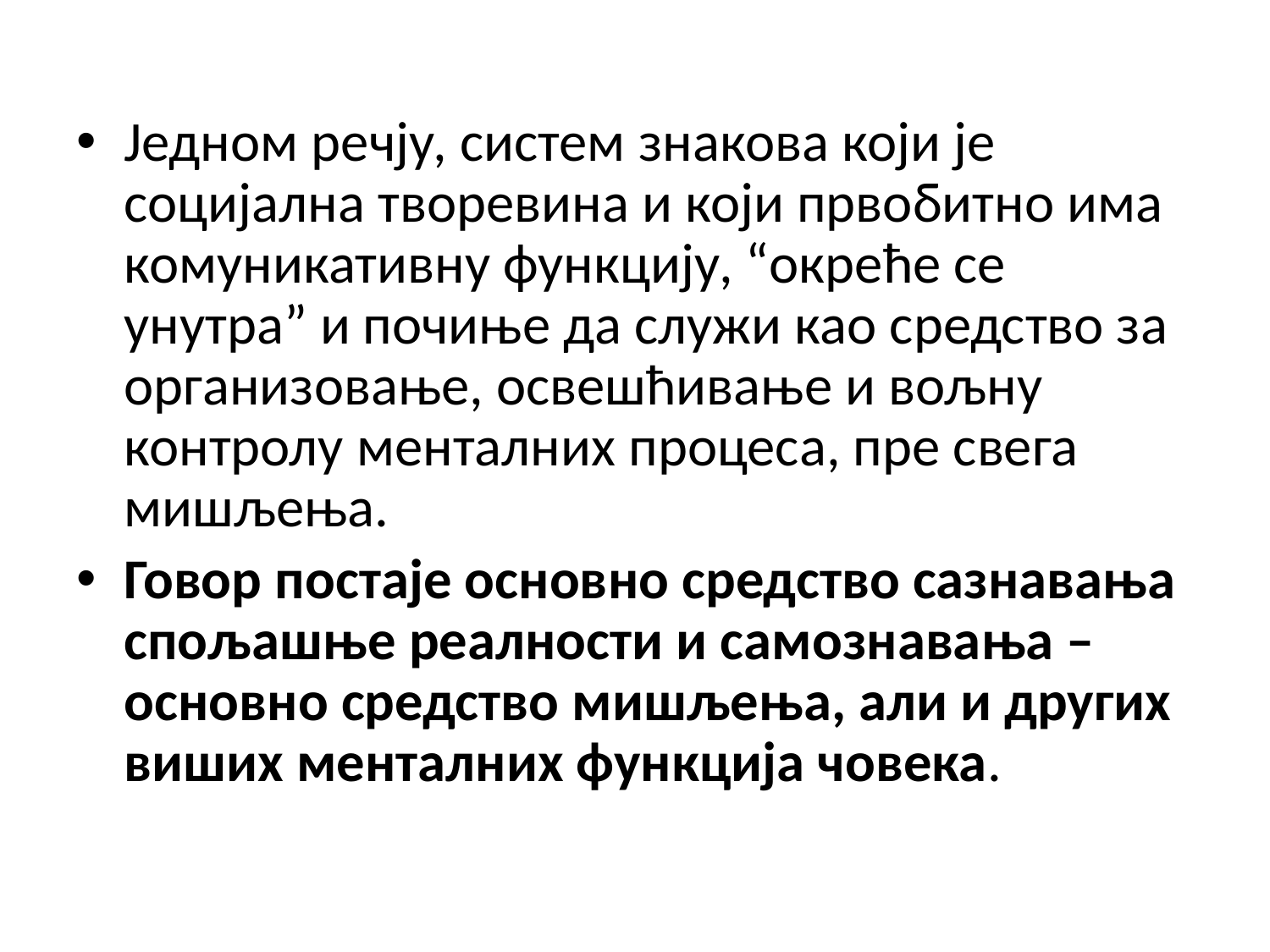

Једном речју, систем знакова који је социјална творевина и који првобитно има комуникативну функцију, “окреће се унутра” и почиње да служи као средство за организовање, освешћивање и вољну контролу менталних процеса, пре свега мишљења.
Говор постаје основно средство сазнавања спољашње реалности и самознавања – основно средство мишљења, али и других виших менталних функција човека.